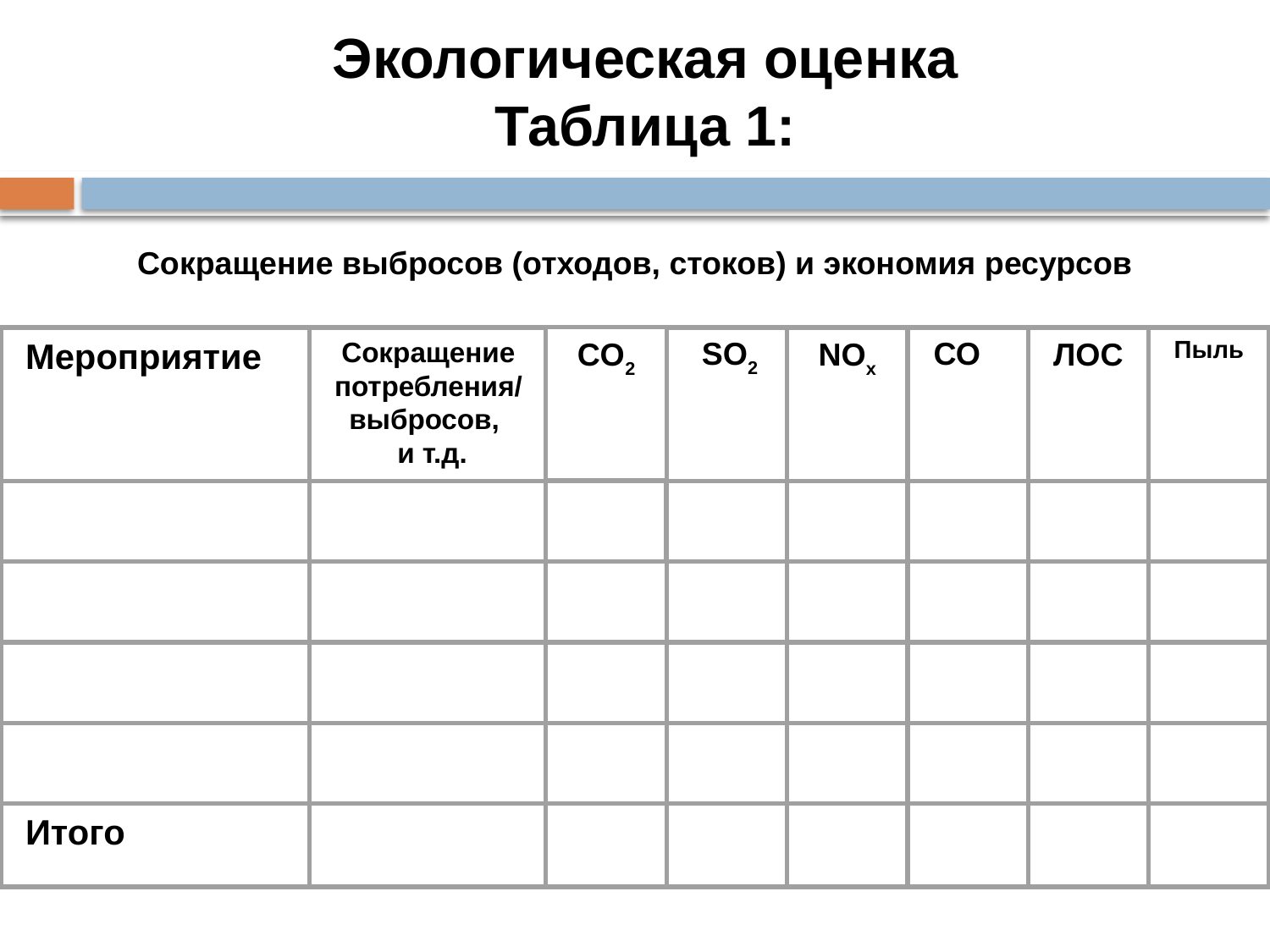

# Экологическая оценка Таблица 1:

Сокращение выбросов (отходов, стоков) и экономия ресурсов

Мероприятие

Сокращение потребления/ выбросов,
 и т.д.

NOx

ЛОС

Пыль

CO2

SO2

СО

Итого